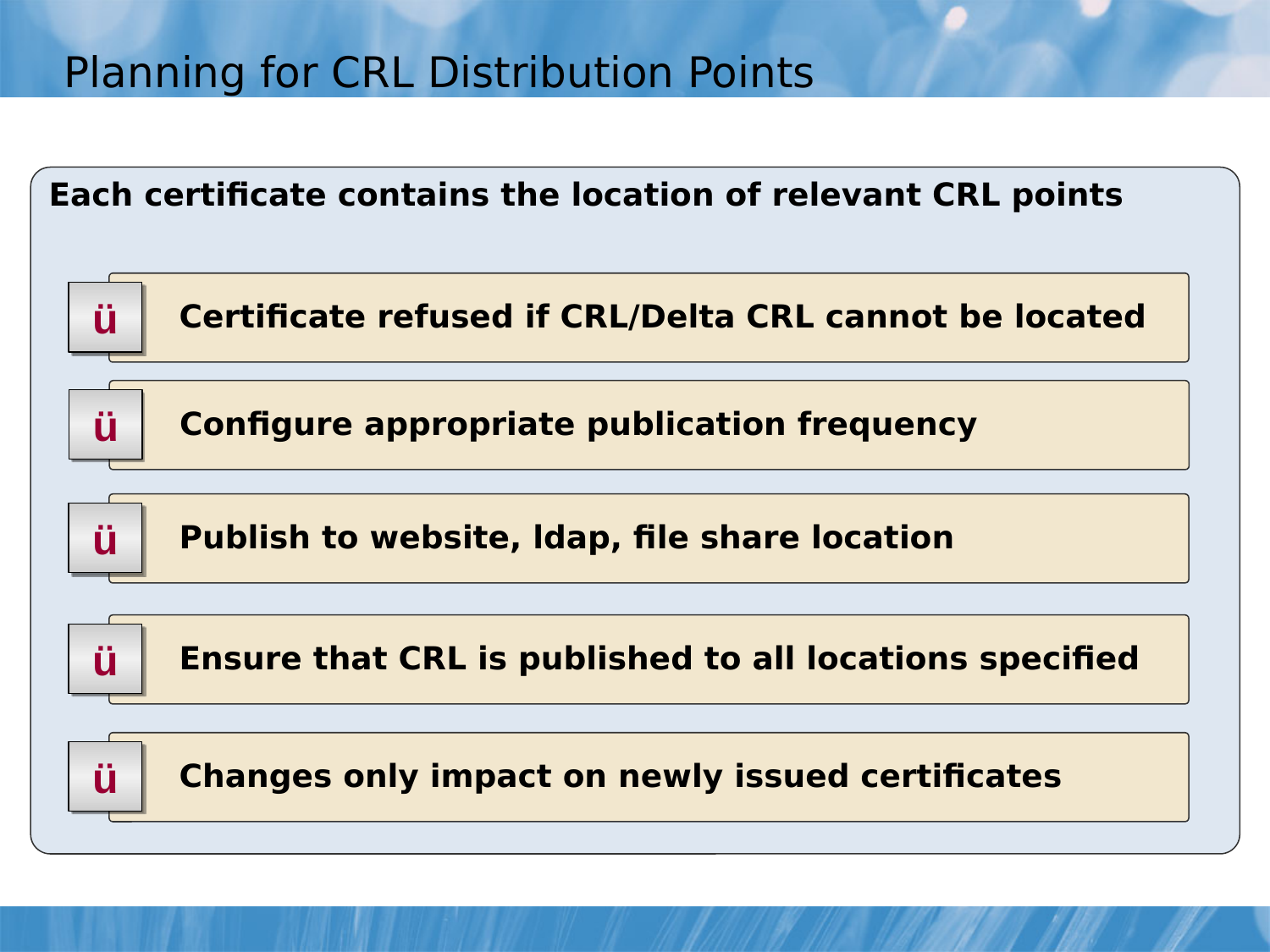

# Planning for CRL Distribution Points
Each certificate contains the location of relevant CRL points

	   Certificate refused if CRL/Delta CRL cannot be located
ü
	   Configure appropriate publication frequency
ü
	   Publish to website, ldap, file share location
ü
  	   Ensure that CRL is published to all locations specified
ü
	   Changes only impact on newly issued certificates
ü